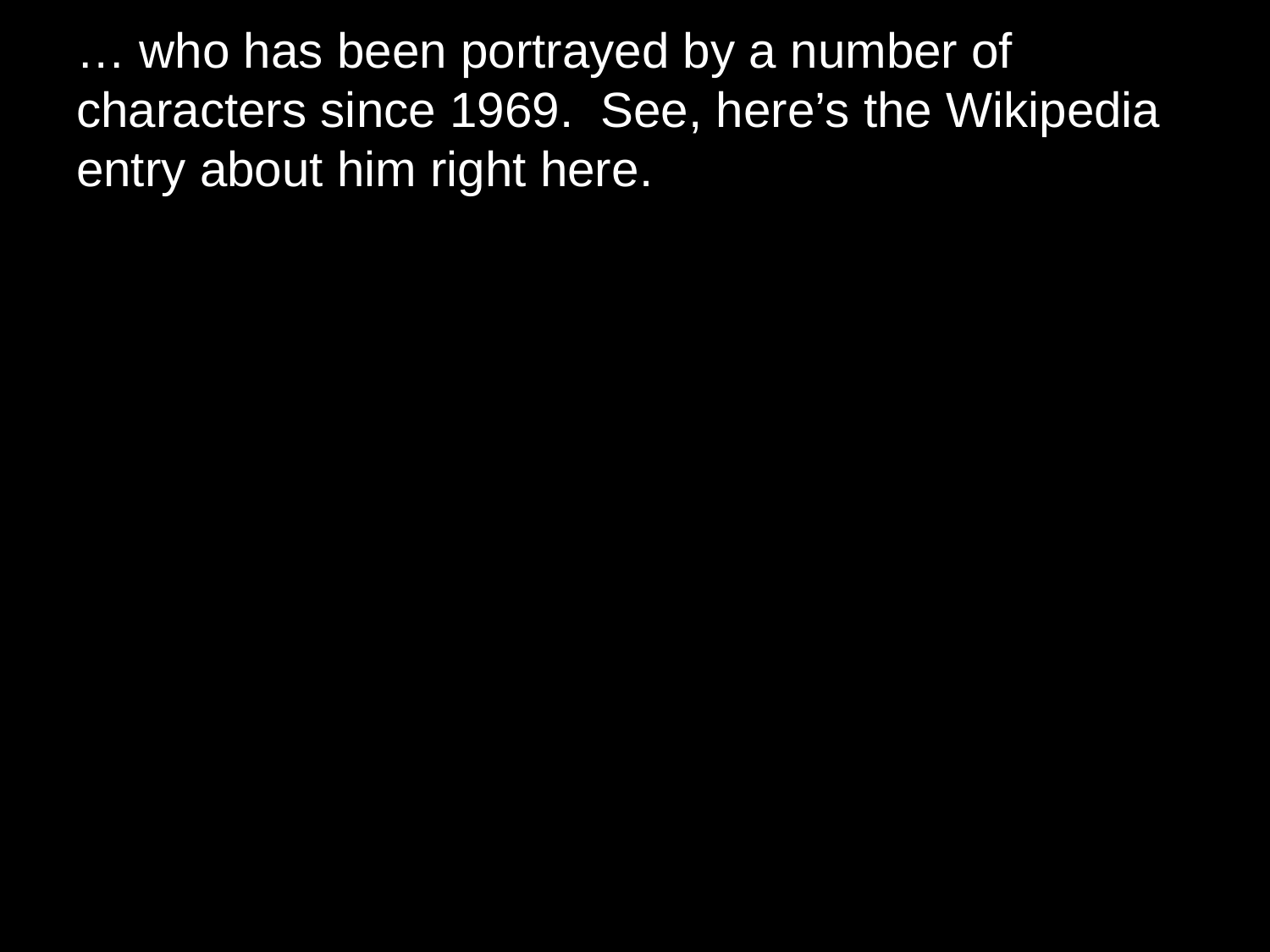

# … who has been portrayed by a number of characters since 1969.  See, here’s the Wikipedia entry about him right here.